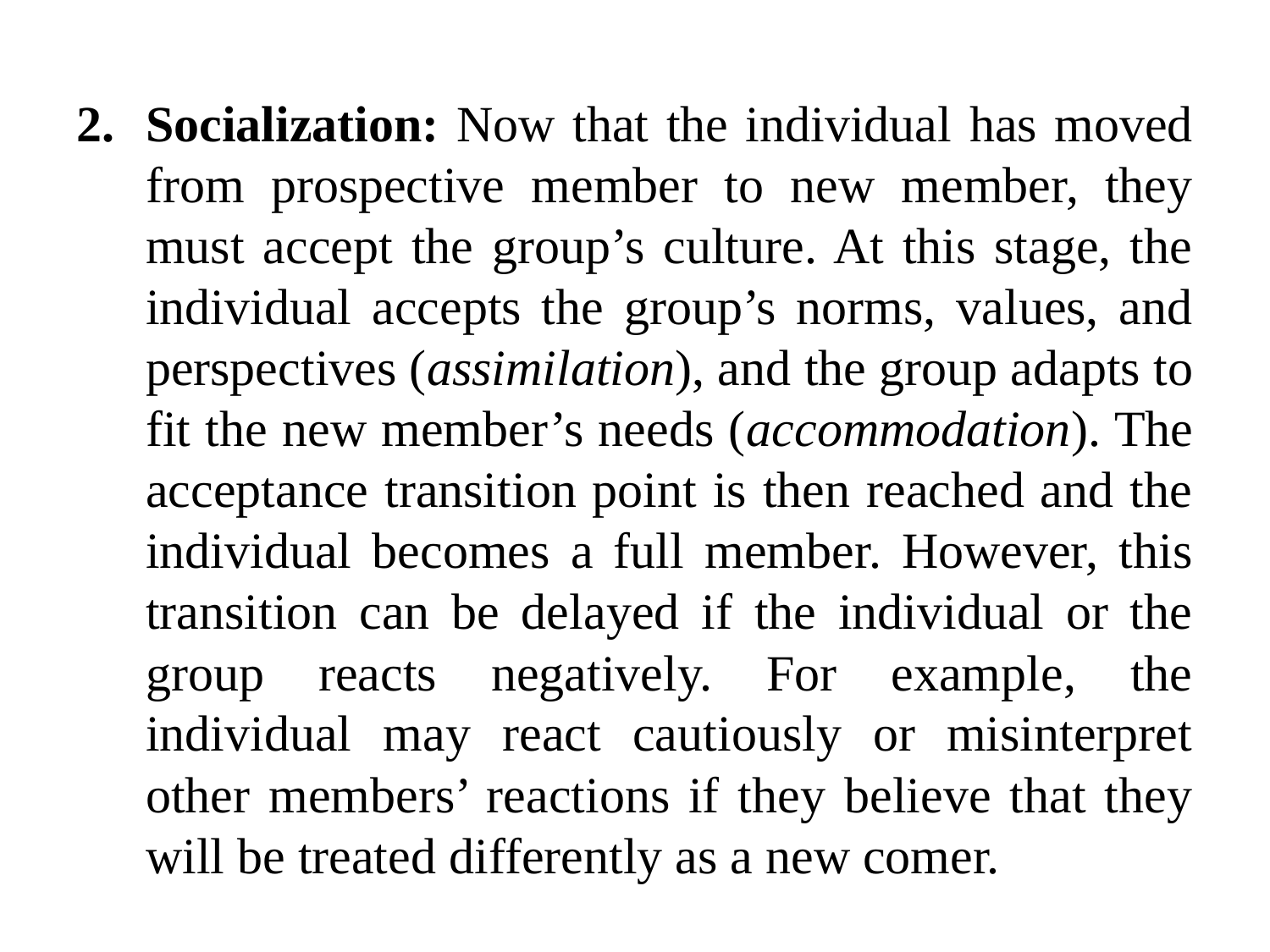

Socialization: Now that the individual has moved from prospective member to new member, they must accept the group’s culture. At this stage, the individual accepts the group’s norms, values, and perspectives (assimilation), and the group adapts to fit the new member’s needs (accommodation). The acceptance transition point is then reached and the individual becomes a full member. However, this transition can be delayed if the individual or the group reacts negatively. For example, the individual may react cautiously or misinterpret other members’ reactions if they believe that they will be treated differently as a new comer.